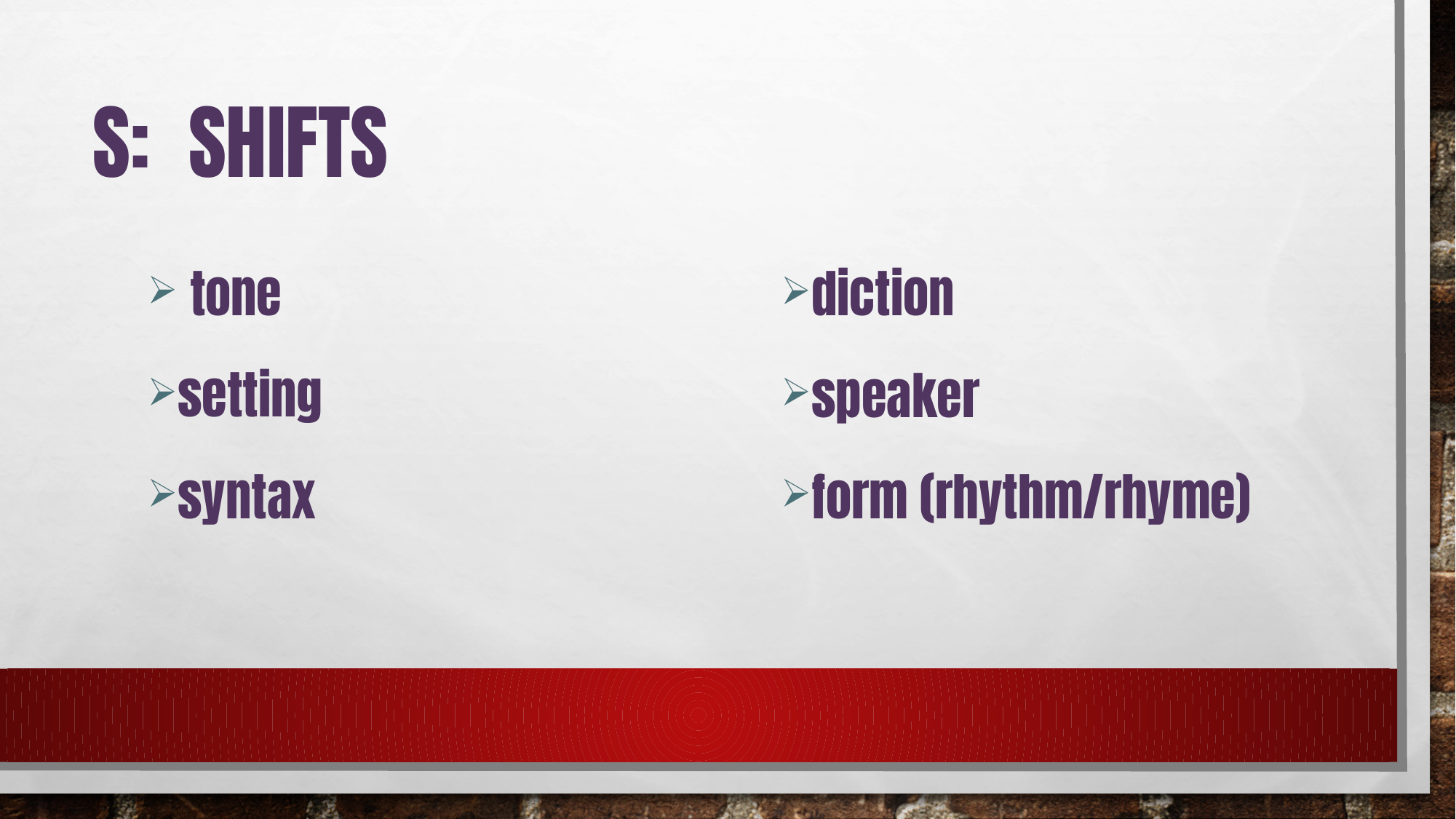

# S:  SHIFTS
 tone
setting
syntax

diction
speaker
form (rhythm/rhyme)